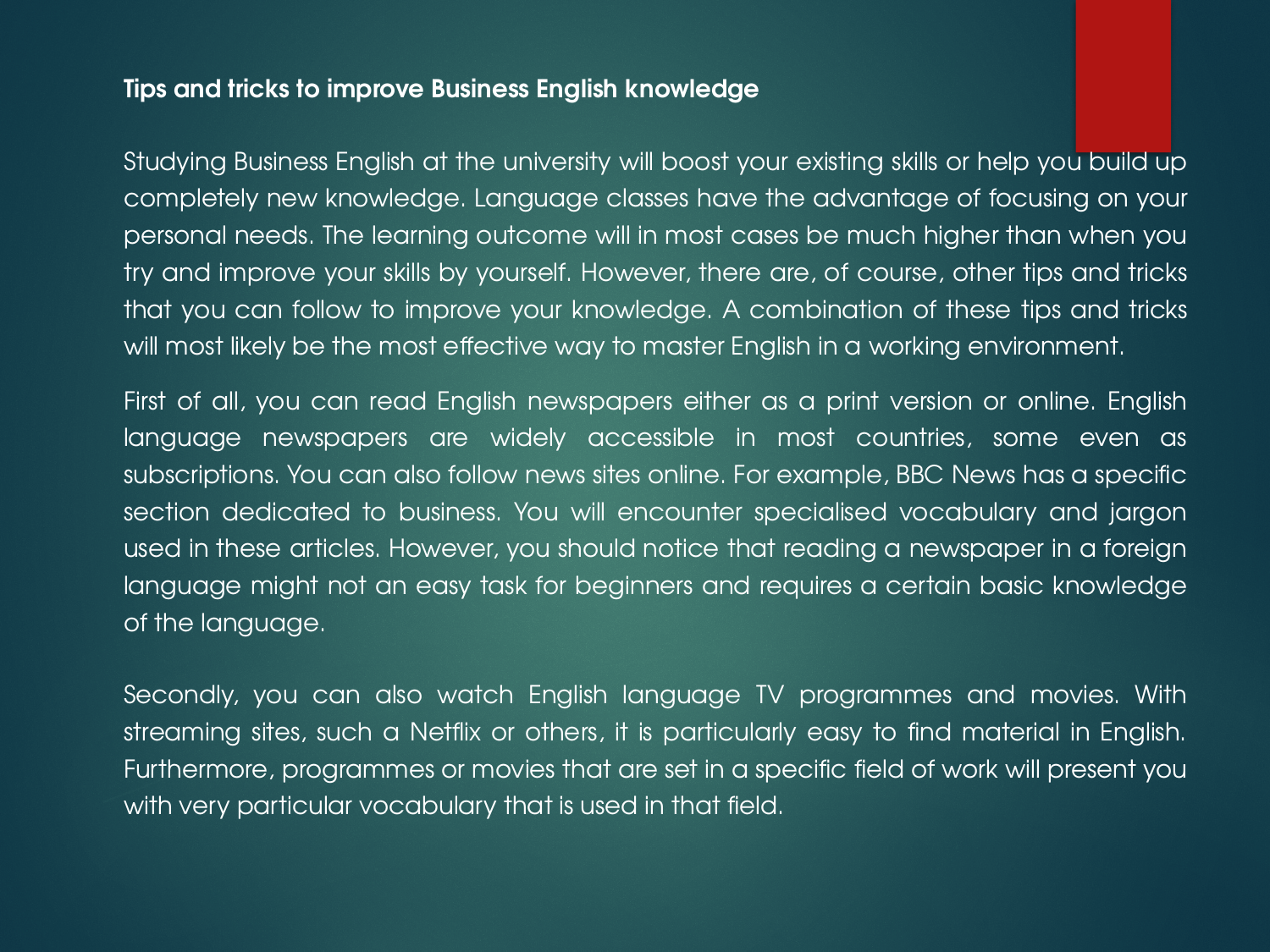

Tips and tricks to improve Business English knowledge
Studying Business English at the university will boost your existing skills or help you build up completely new knowledge. Language classes have the advantage of focusing on your personal needs. The learning outcome will in most cases be much higher than when you try and improve your skills by yourself. However, there are, of course, other tips and tricks that you can follow to improve your knowledge. A combination of these tips and tricks will most likely be the most effective way to master English in a working environment.
First of all, you can read English newspapers either as a print version or online. English language newspapers are widely accessible in most countries, some even as subscriptions. You can also follow news sites online. For example, BBC News has a specific section dedicated to business. You will encounter specialised vocabulary and jargon used in these articles. However, you should notice that reading a newspaper in a foreign language might not an easy task for beginners and requires a certain basic knowledge of the language.
Secondly, you can also watch English language TV programmes and movies. With streaming sites, such a Netflix or others, it is particularly easy to find material in English. Furthermore, programmes or movies that are set in a specific field of work will present you with very particular vocabulary that is used in that field.